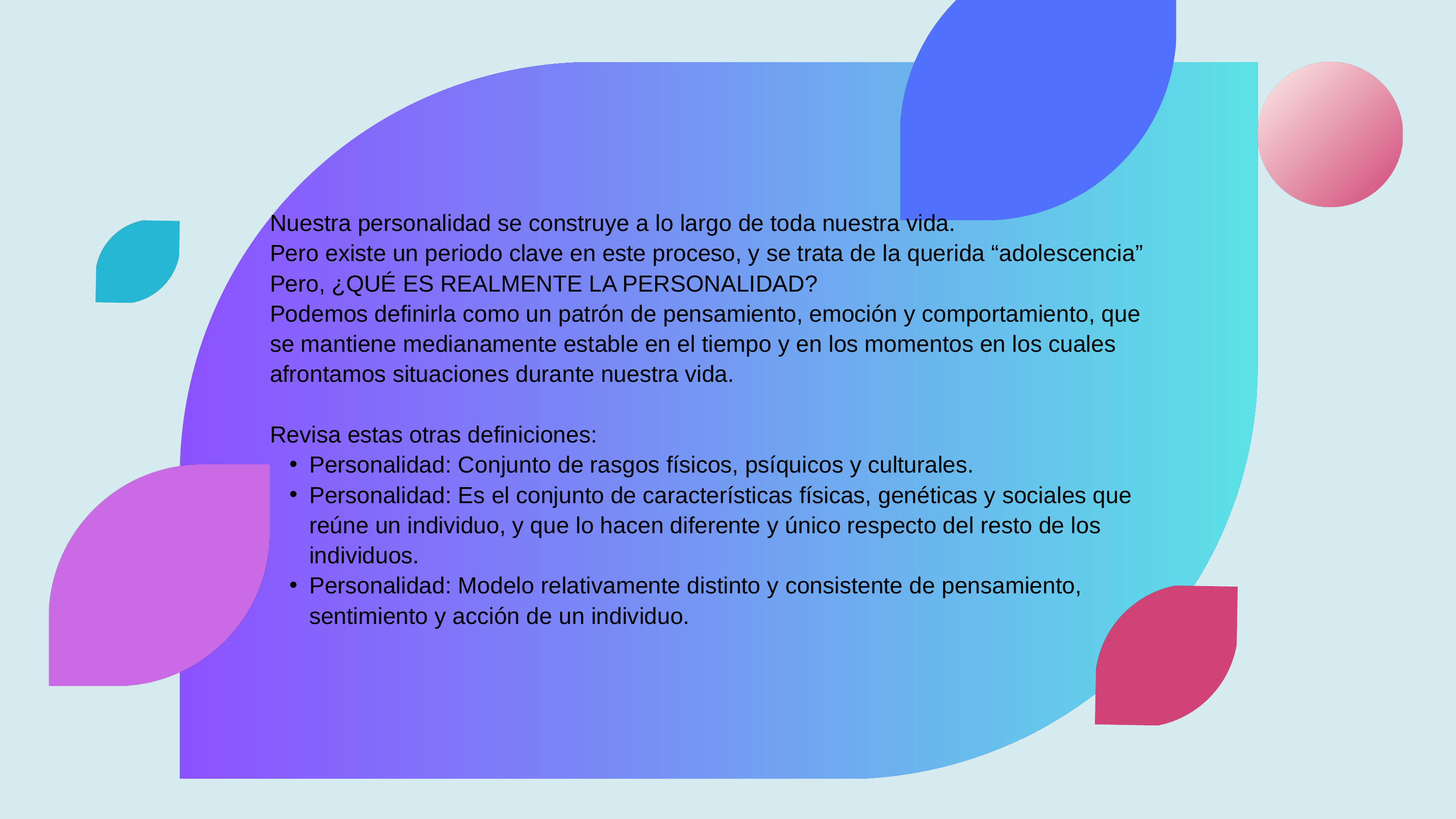

Nuestra personalidad se construye a lo largo de toda nuestra vida.
Pero existe un periodo clave en este proceso, y se trata de la querida “adolescencia”
Pero, ¿QUÉ ES REALMENTE LA PERSONALIDAD?
Podemos definirla como un patrón de pensamiento, emoción y comportamiento, que se mantiene medianamente estable en el tiempo y en los momentos en los cuales afrontamos situaciones durante nuestra vida.

Revisa estas otras definiciones:
Personalidad: Conjunto de rasgos físicos, psíquicos y culturales.
Personalidad: Es el conjunto de características físicas, genéticas y sociales que reúne un individuo, y que lo hacen diferente y único respecto del resto de los individuos.
Personalidad: Modelo relativamente distinto y consistente de pensamiento, sentimiento y acción de un individuo.